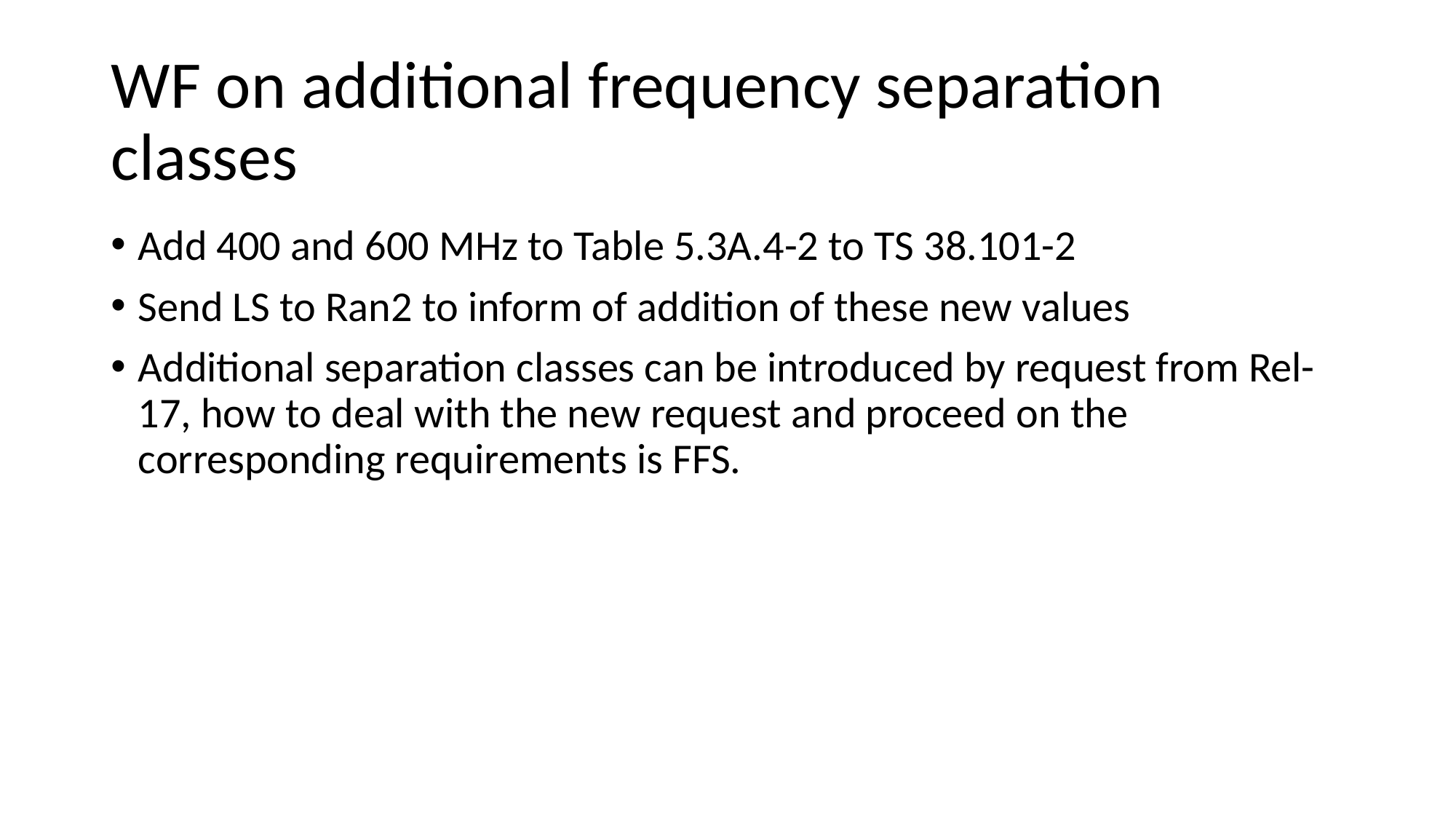

# WF on additional frequency separation classes
Add 400 and 600 MHz to Table 5.3A.4-2 to TS 38.101-2
Send LS to Ran2 to inform of addition of these new values
Additional separation classes can be introduced by request from Rel-17, how to deal with the new request and proceed on the corresponding requirements is FFS.